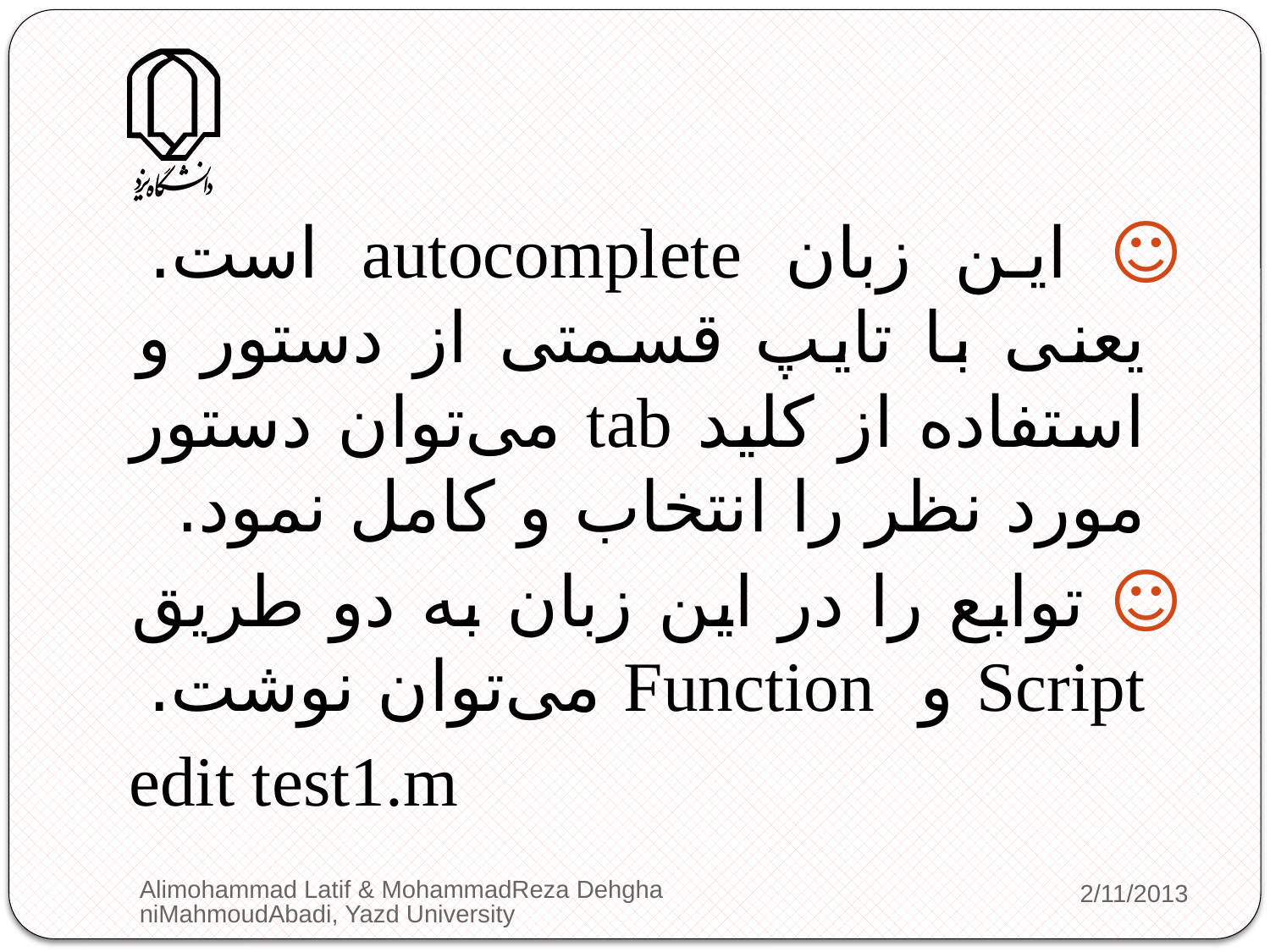

☺ این زبان autocomplete است. یعنی با تایپ قسمتی از دستور و استفاده از کلید tab می‌توان دستور مورد نظر را انتخاب و کامل نمود.
☺ توابع را در این زبان به دو طریق Script و  Function می‌توان نوشت.
edit test1.m
Alimohammad Latif & MohammadReza DehghaniMahmoudAbadi, Yazd University
2/11/2013
7